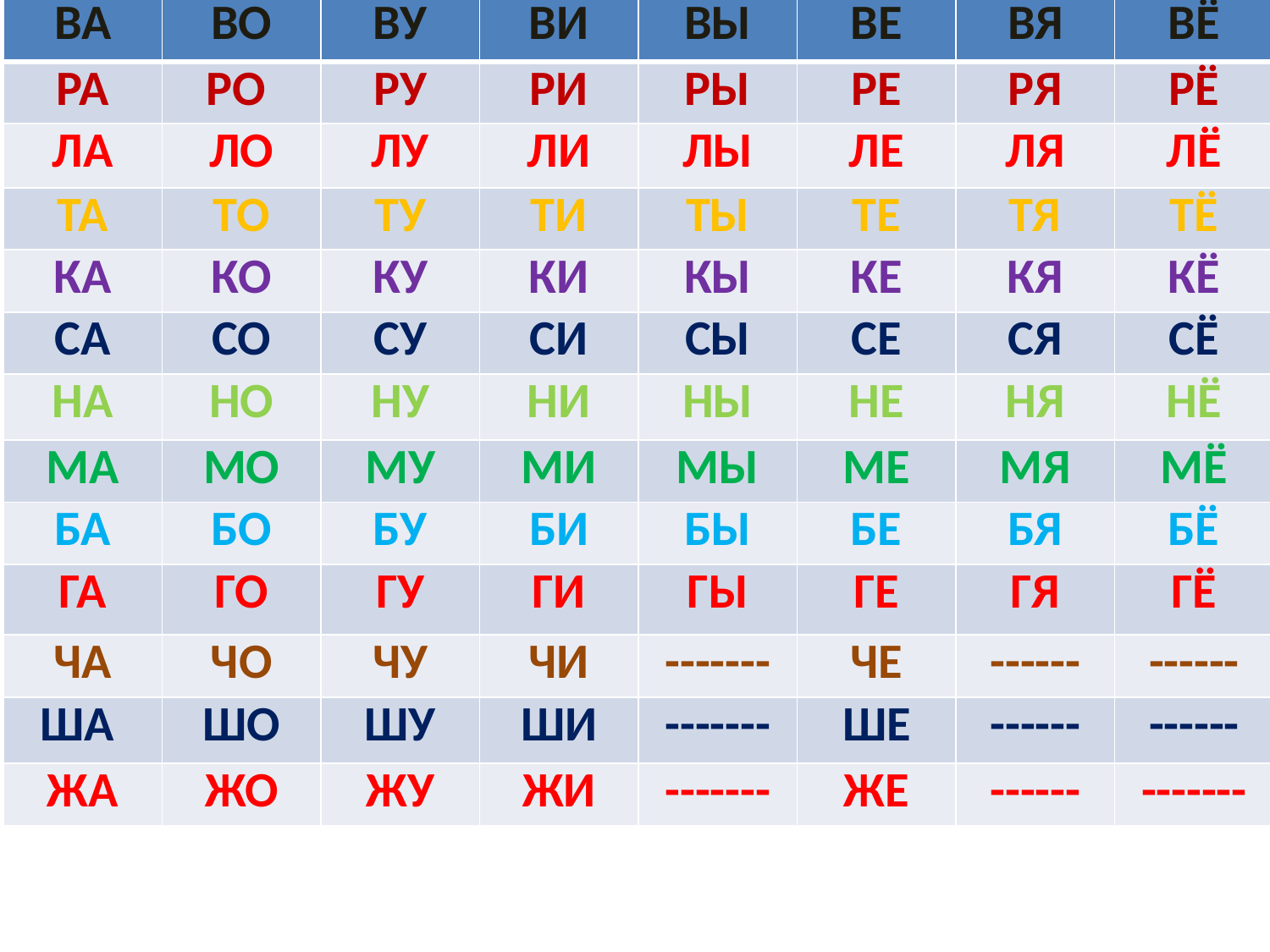

| ВА | ВО | ВУ | ВИ | ВЫ | ВЕ | ВЯ | ВЁ |
| --- | --- | --- | --- | --- | --- | --- | --- |
| РА | РО | РУ | РИ | РЫ | РЕ | РЯ | РЁ |
| ЛА | ЛО | ЛУ | ЛИ | ЛЫ | ЛЕ | ЛЯ | ЛЁ |
| ТА | ТО | ТУ | ТИ | ТЫ | ТЕ | ТЯ | ТЁ |
| КА | КО | КУ | КИ | КЫ | КЕ | КЯ | КЁ |
| СА | СО | СУ | СИ | СЫ | СЕ | СЯ | СЁ |
| НА | НО | НУ | НИ | НЫ | НЕ | НЯ | НЁ |
| МА | МО | МУ | МИ | МЫ | МЕ | МЯ | МЁ |
| БА | БО | БУ | БИ | БЫ | БЕ | БЯ | БЁ |
| ГА | ГО | ГУ | ГИ | ГЫ | ГЕ | ГЯ | ГЁ |
| ЧА | ЧО | ЧУ | ЧИ | ------- | ЧЕ | ------ | ------ |
| ША | ШО | ШУ | ШИ | ------- | ШЕ | ------ | ------ |
| ЖА | ЖО | ЖУ | ЖИ | ------- | ЖЕ | ------ | ------- |
#